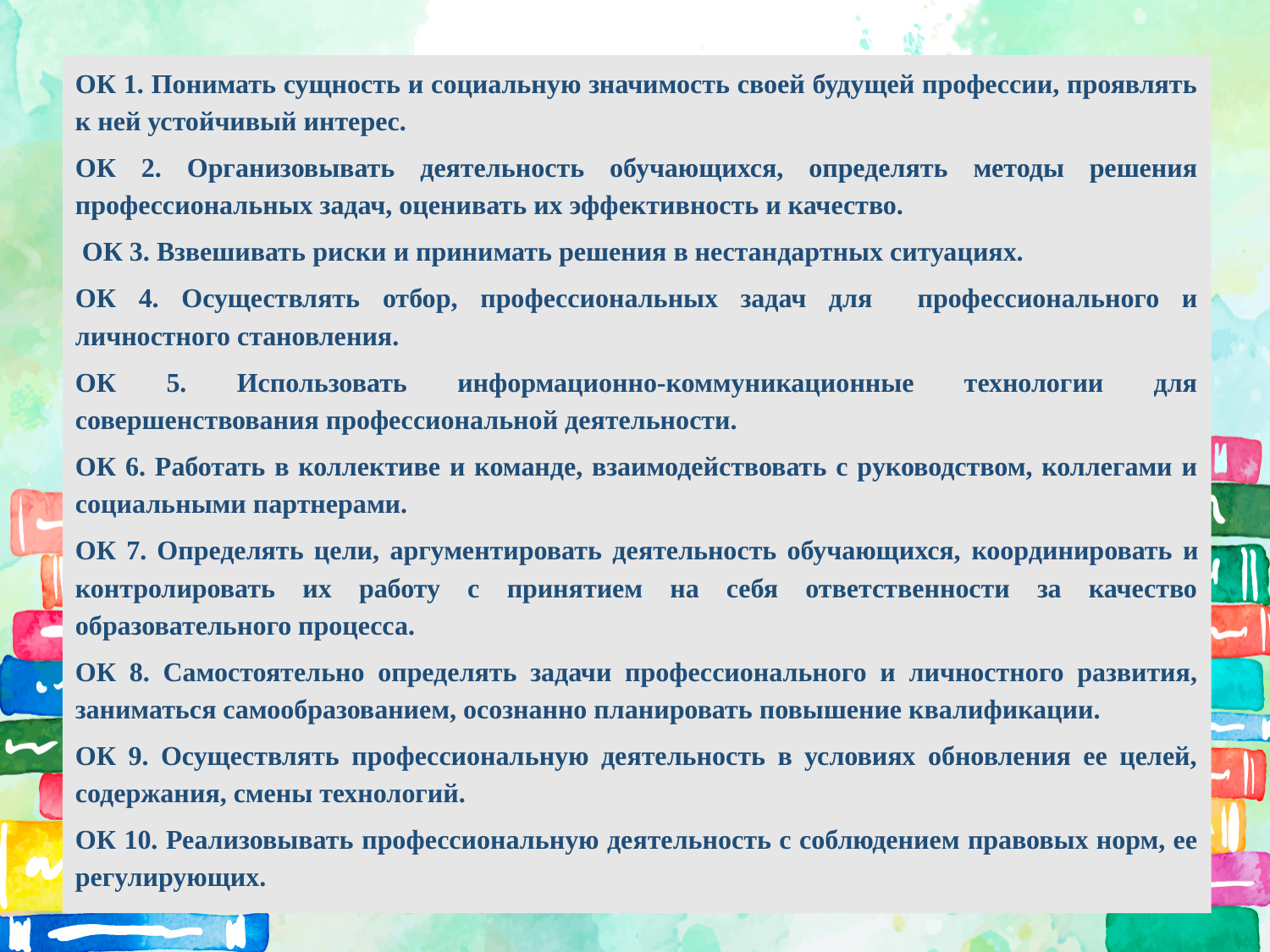

ОК 1. Понимать сущность и социальную значимость своей будущей профессии, проявлять к ней устойчивый интерес.
ОК 2. Организовывать деятельность обучающихся, определять методы решения профессиональных задач, оценивать их эффективность и качество.
 ОК 3. Взвешивать риски и принимать решения в нестандартных ситуациях.
ОК 4. Осуществлять отбор, профессиональных задач для  профессионального и личностного становления.
ОК 5. Использовать информационно-коммуникационные технологии для совершенствования профессиональной деятельности.
ОК 6. Работать в коллективе и команде, взаимодействовать с руководством, коллегами и социальными партнерами.
ОК 7. Определять цели, аргументировать деятельность обучающихся, координировать и контролировать их работу с принятием на себя ответственности за качество образовательного процесса.
ОК 8. Самостоятельно определять задачи профессионального и личностного развития, заниматься самообразованием, осознанно планировать повышение квалификации.
ОК 9. Осуществлять профессиональную деятельность в условиях обновления ее целей, содержания, смены технологий.
ОК 10. Реализовывать профессиональную деятельность с соблюдением правовых норм, ее регулирующих.